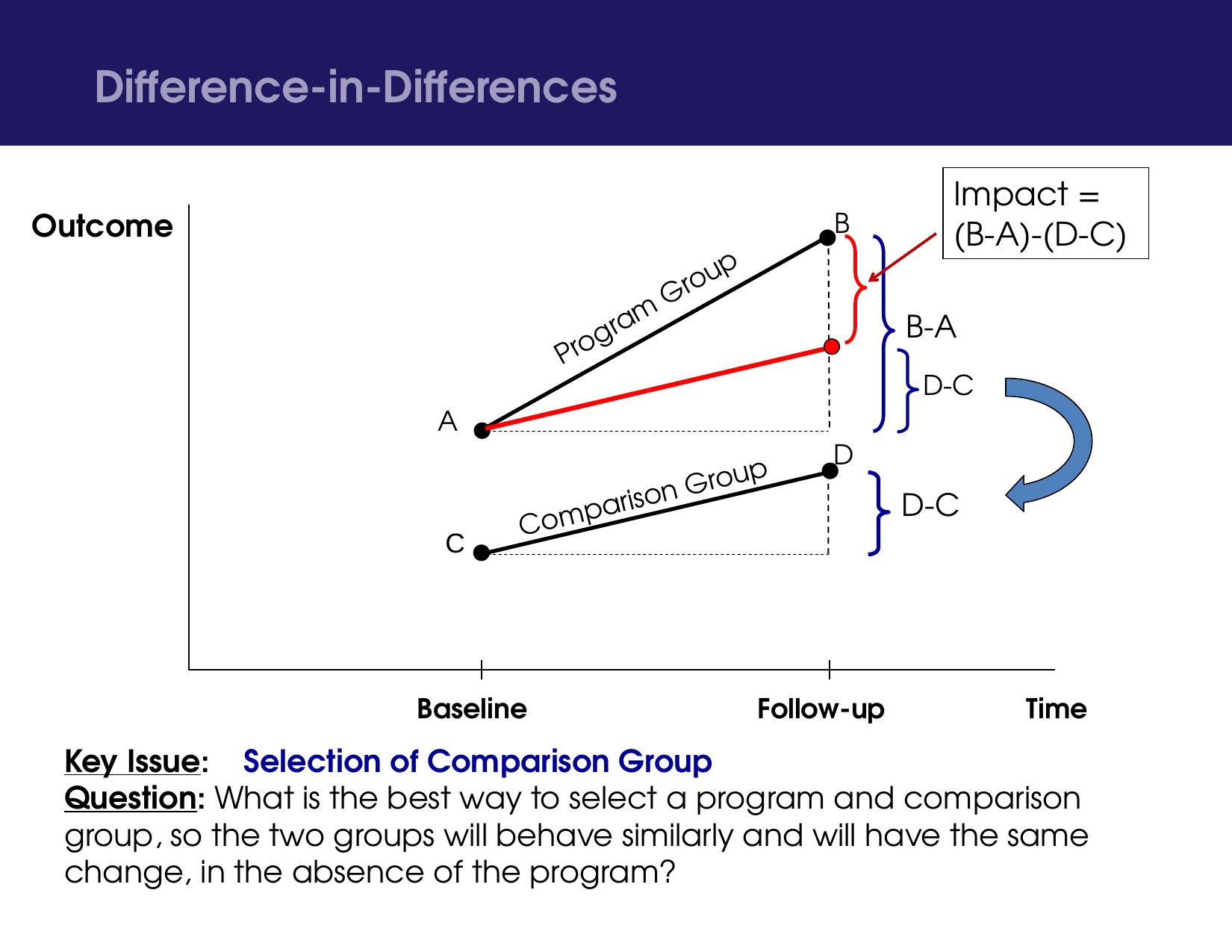

Difference-in-Differences
Impact =
(B-A)-(D-C)
Outcome

B

Program Group
 B-A

D-C
A

D

Comparison Group
 D-C
C

Follow-up
Time
Baseline
Key Issue:    Selection of Comparison Group
Question: What is the best way to select a program and comparison group, so the two groups will behave similarly and will have the same change, in the absence of the program?